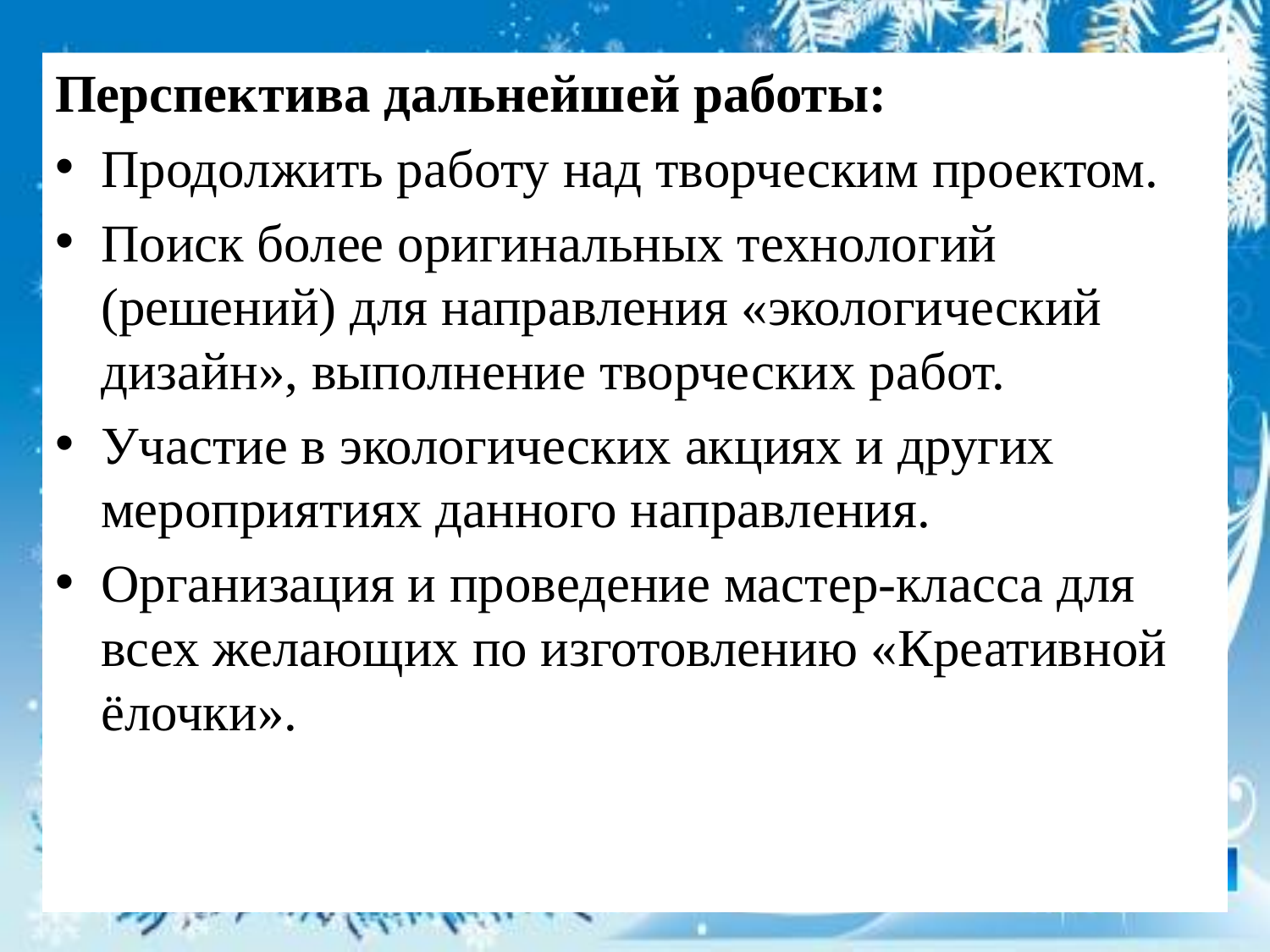

Перспектива дальнейшей работы:
Продолжить работу над творческим проектом.
Поиск более оригинальных технологий (решений) для направления «экологический дизайн», выполнение творческих работ.
Участие в экологических акциях и других мероприятиях данного направления.
Организация и проведение мастер-класса для всех желающих по изготовлению «Креативной ёлочки».